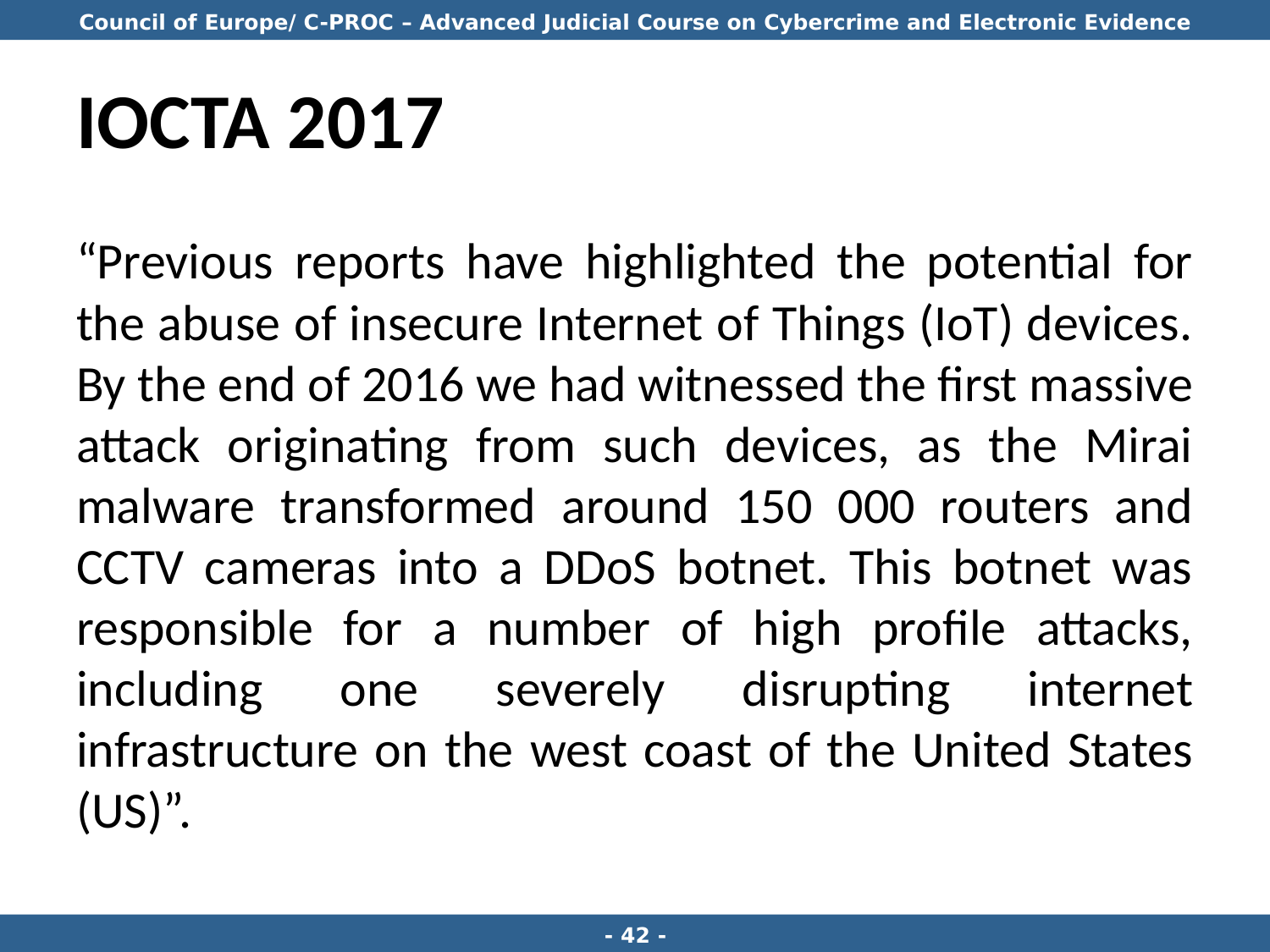

# IOCTA 2017
“Previous reports have highlighted the potential for the abuse of insecure Internet of Things (IoT) devices. By the end of 2016 we had witnessed the first massive attack originating from such devices, as the Mirai malware transformed around 150 000 routers and CCTV cameras into a DDoS botnet. This botnet was responsible for a number of high profile attacks, including one severely disrupting internet infrastructure on the west coast of the United States (US)”.